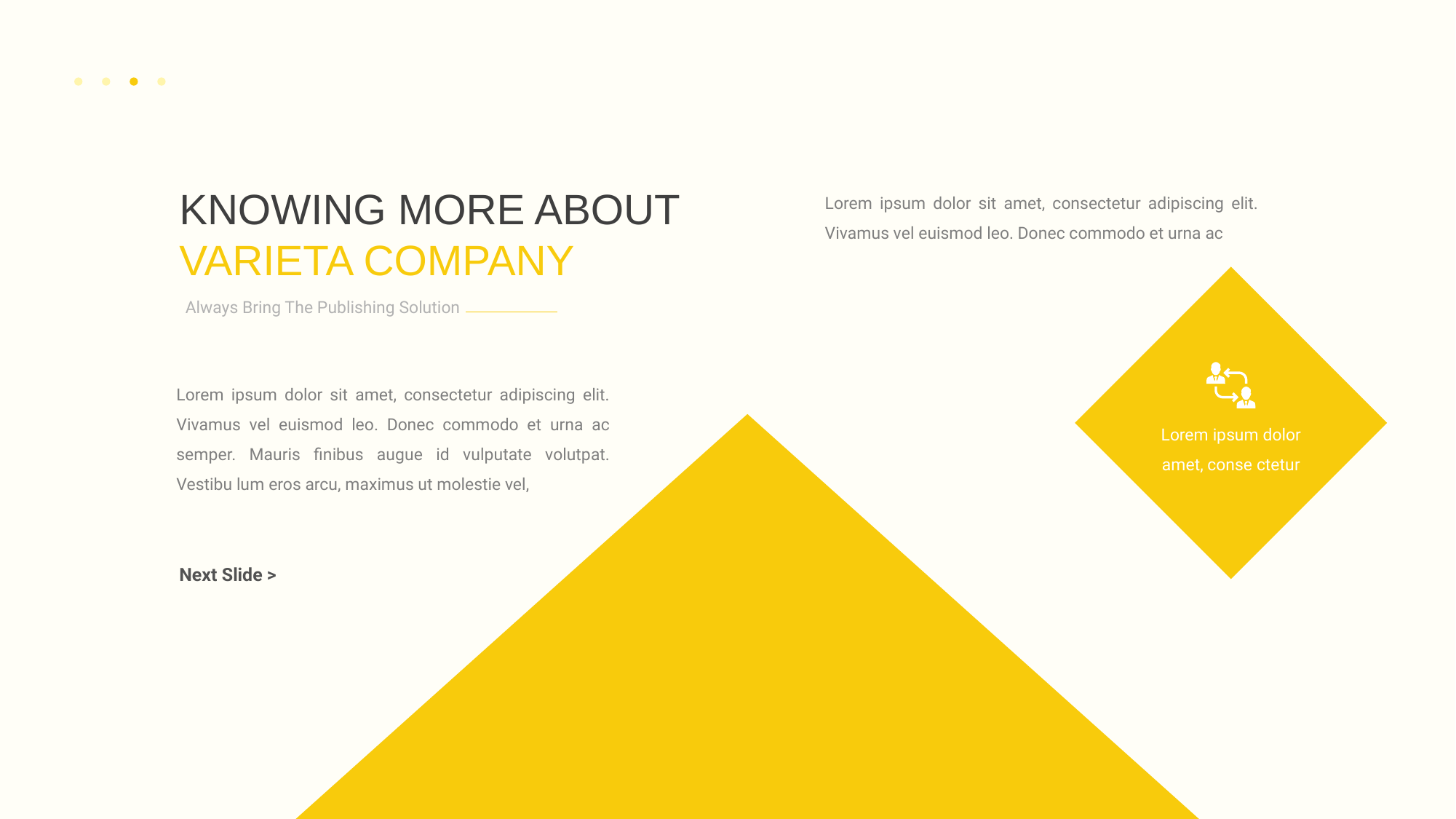

KNOWING MORE ABOUT
VARIETA COMPANY
Lorem ipsum dolor sit amet, consectetur adipiscing elit. Vivamus vel euismod leo. Donec commodo et urna ac

Always Bring The Publishing Solution

Lorem ipsum dolor sit amet, consectetur adipiscing elit. Vivamus vel euismod leo. Donec commodo et urna ac semper. Mauris finibus augue id vulputate volutpat. Vestibu lum eros arcu, maximus ut molestie vel,
Lorem ipsum dolor amet, conse ctetur
Next Slide >